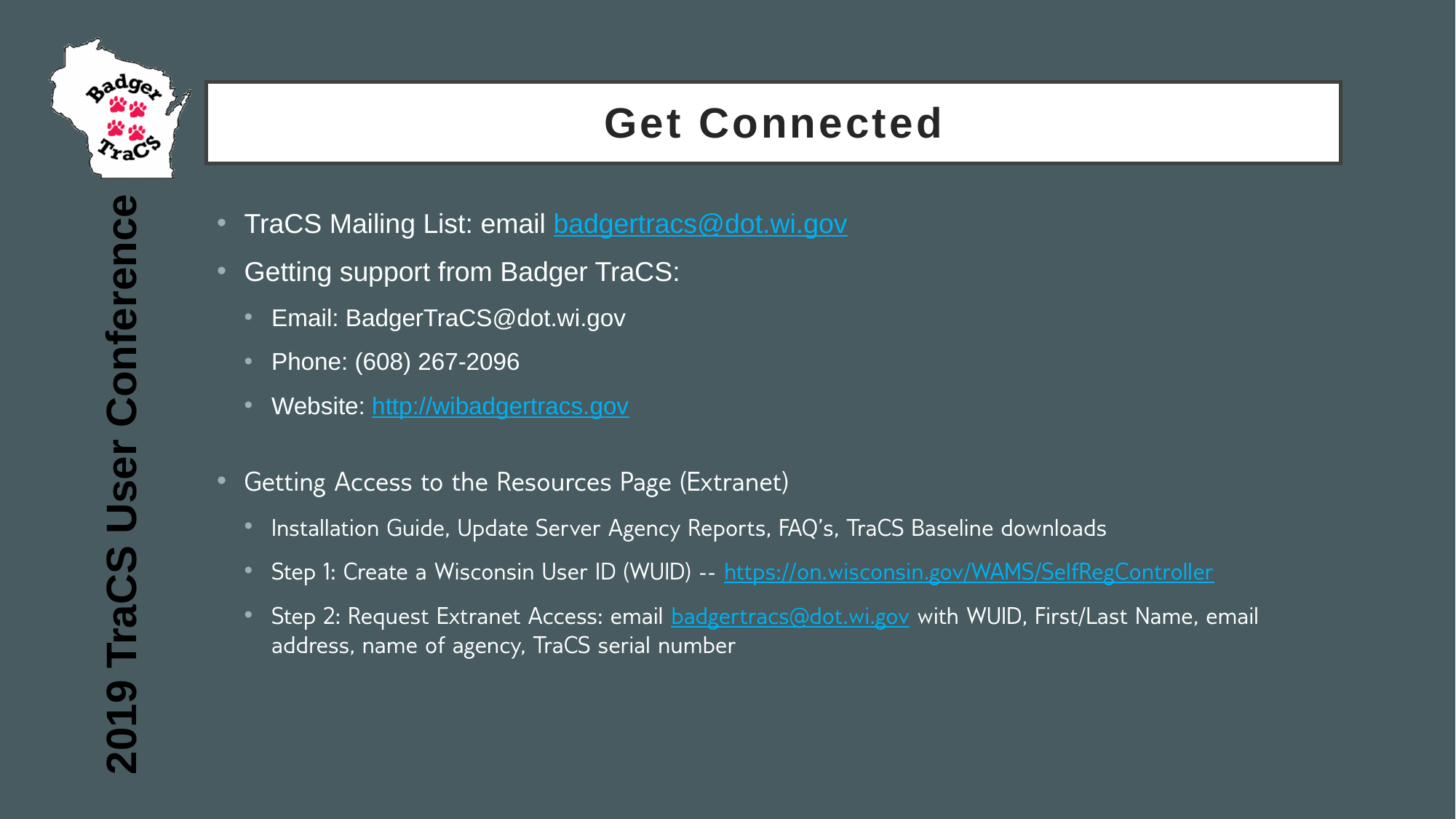

# Get Connected
TraCS Mailing List: email badgertracs@dot.wi.gov
Getting support from Badger TraCS:
Email: BadgerTraCS@dot.wi.gov
Phone: (608) 267-2096
Website: http://wibadgertracs.gov

Getting Access to the Resources Page (Extranet)
Installation Guide, Update Server Agency Reports, FAQ’s, TraCS Baseline downloads
Step 1: Create a Wisconsin User ID (WUID) -- https://on.wisconsin.gov/WAMS/SelfRegController
Step 2: Request Extranet Access: email badgertracs@dot.wi.gov with WUID, First/Last Name, email address, name of agency, TraCS serial number